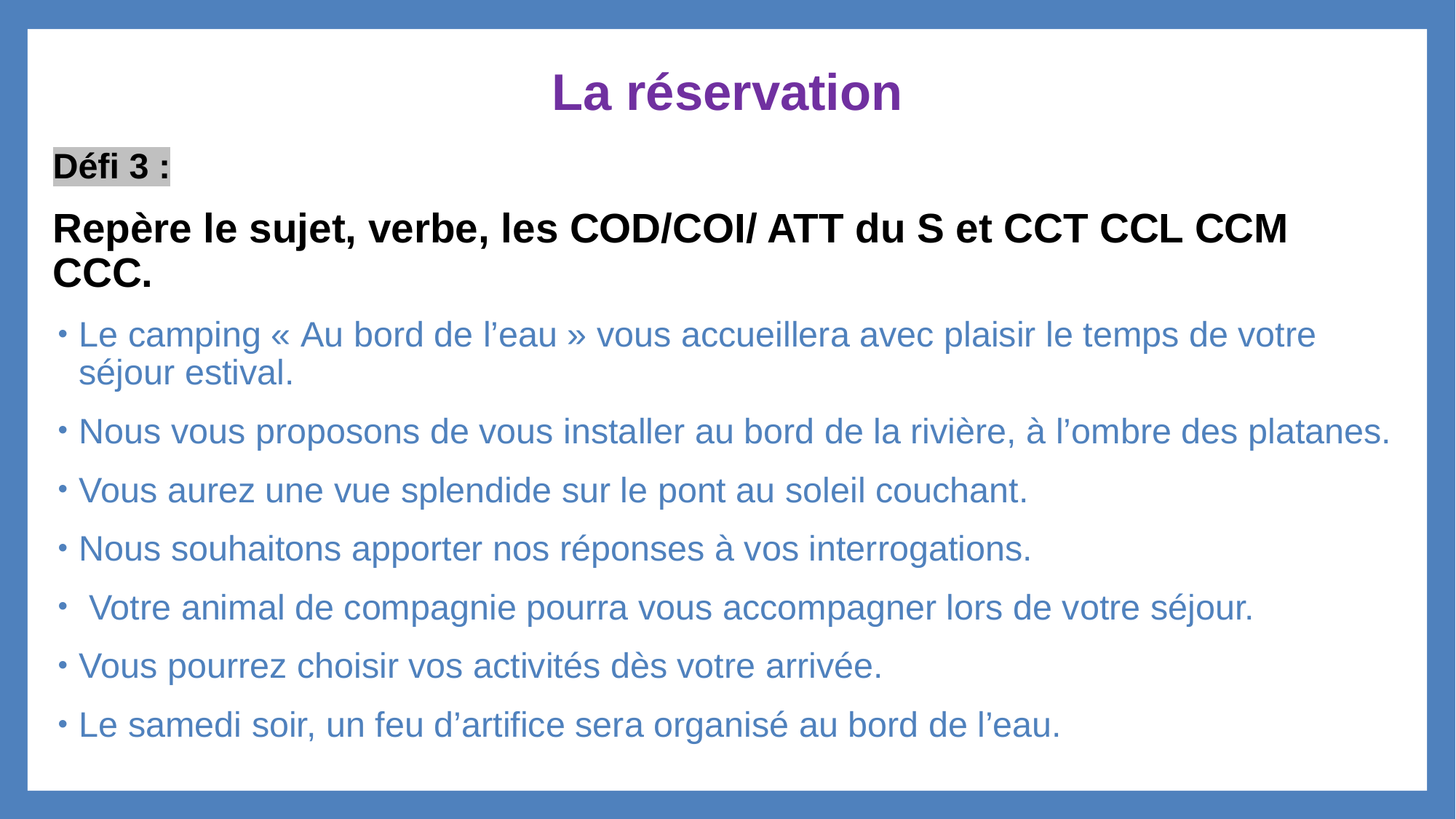

# La réservation
Défi 3 :
Repère le sujet, verbe, les COD/COI/ ATT du S et CCT CCL CCM CCC.
Le camping « Au bord de l’eau » vous accueillera avec plaisir le temps de votre séjour estival.
Nous vous proposons de vous installer au bord de la rivière, à l’ombre des platanes.
Vous aurez une vue splendide sur le pont au soleil couchant.
Nous souhaitons apporter nos réponses à vos interrogations.
 Votre animal de compagnie pourra vous accompagner lors de votre séjour.
Vous pourrez choisir vos activités dès votre arrivée.
Le samedi soir, un feu d’artifice sera organisé au bord de l’eau.